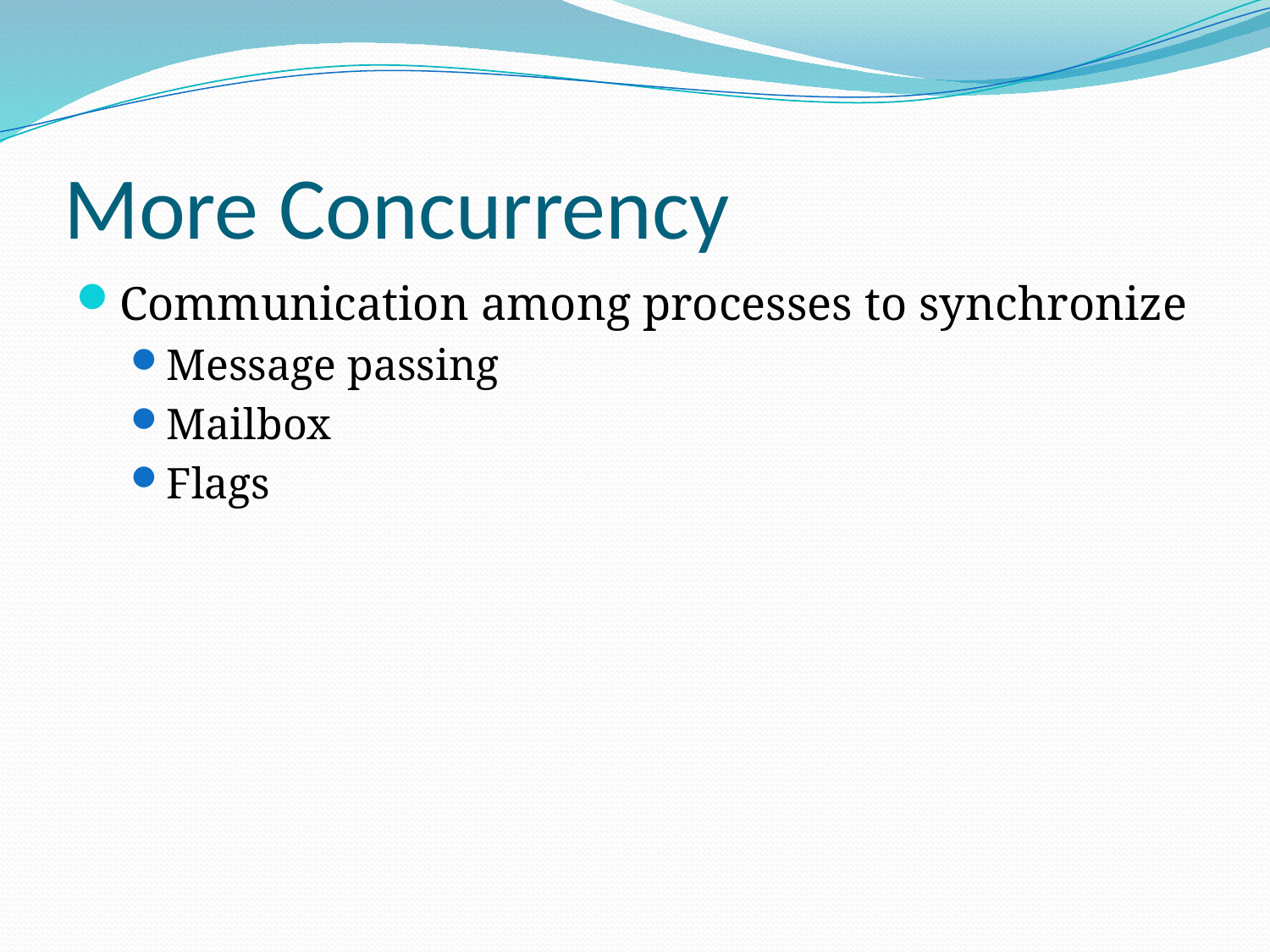

# More Concurrency
Communication among processes to synchronize
Message passing
Mailbox
Flags